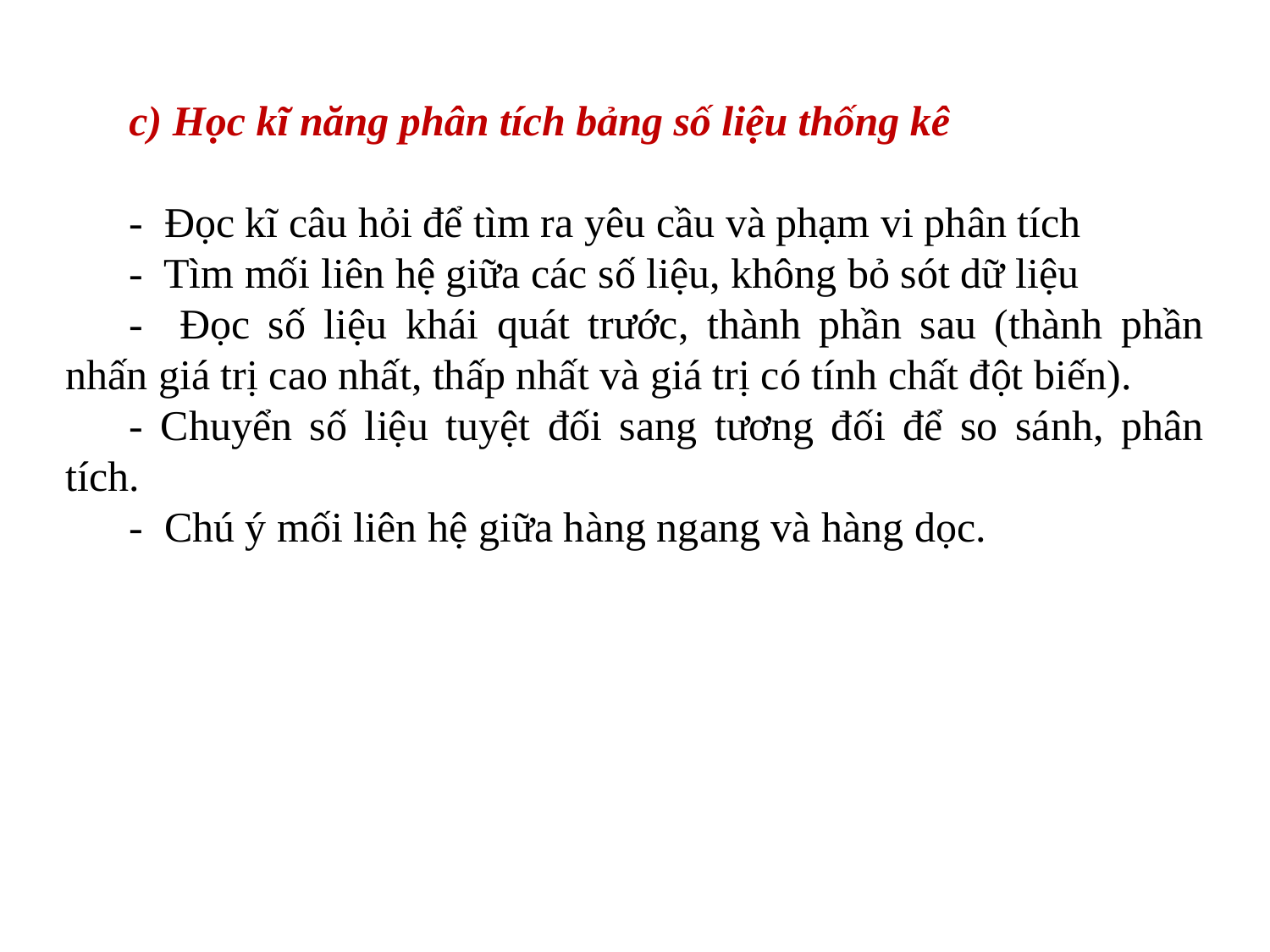

c) Học kĩ năng phân tích bảng số liệu thống kê

-  Đọc kĩ câu hỏi để tìm ra yêu cầu và phạm vi phân tích
-  Tìm mối liên hệ giữa các số liệu, không bỏ sót dữ liệu
-  Đọc số liệu khái quát trước, thành phần sau (thành phần nhấn giá trị cao nhất, thấp nhất và giá trị có tính chất đột biến).
- Chuyển số liệu tuyệt đối sang tương đối để so sánh, phân tích.
-  Chú ý mối liên hệ giữa hàng ngang và hàng dọc.